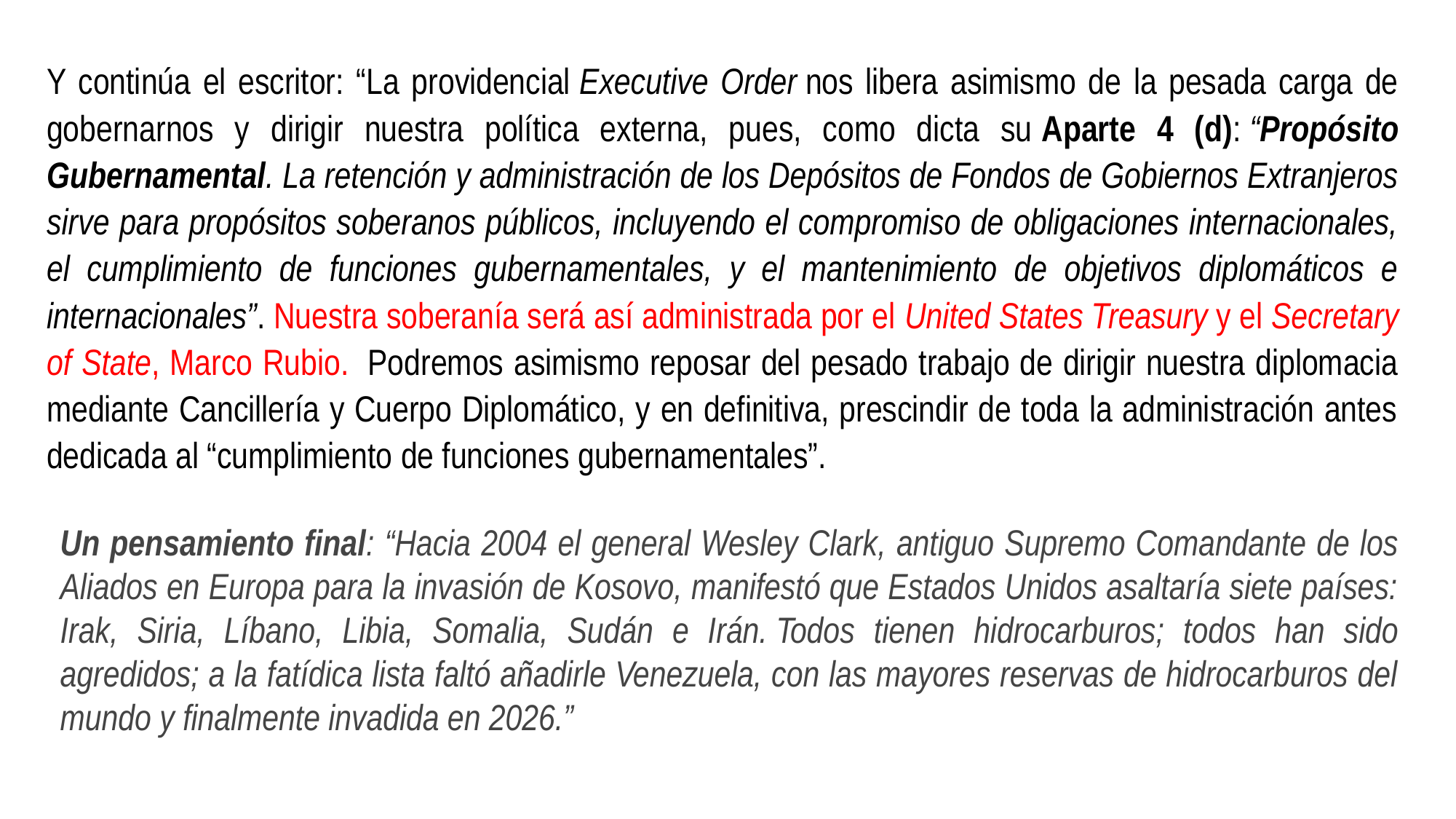

Y continúa el escritor: “La providencial Executive Order nos libera asimismo de la pesada carga de gobernarnos y dirigir nuestra política externa, pues, como dicta su Aparte 4 (d): “Propósito Gubernamental. La retención y administración de los Depósitos de Fondos de Gobiernos Extranjeros sirve para propósitos soberanos públicos, incluyendo el compromiso de obligaciones internacionales, el cumplimiento de funciones gubernamentales, y el mantenimiento de objetivos diplomáticos e internacionales”. Nuestra soberanía será así administrada por el United States Treasury y el Secretary of State, Marco Rubio.  Podremos asimismo reposar del pesado trabajo de dirigir nuestra diplomacia mediante Cancillería y Cuerpo Diplomático, y en definitiva, prescindir de toda la administración antes dedicada al “cumplimiento de funciones gubernamentales”.
Un pensamiento final: “Hacia 2004 el general Wesley Clark, antiguo Supremo Comandante de los Aliados en Europa para la invasión de Kosovo, manifestó que Estados Unidos asaltaría siete países: Irak, Siria, Líbano, Libia, Somalia, Sudán e Irán. Todos tienen hidrocarburos; todos han sido agredidos; a la fatídica lista faltó añadirle Venezuela, con las mayores reservas de hidrocarburos del mundo y finalmente invadida en 2026.”